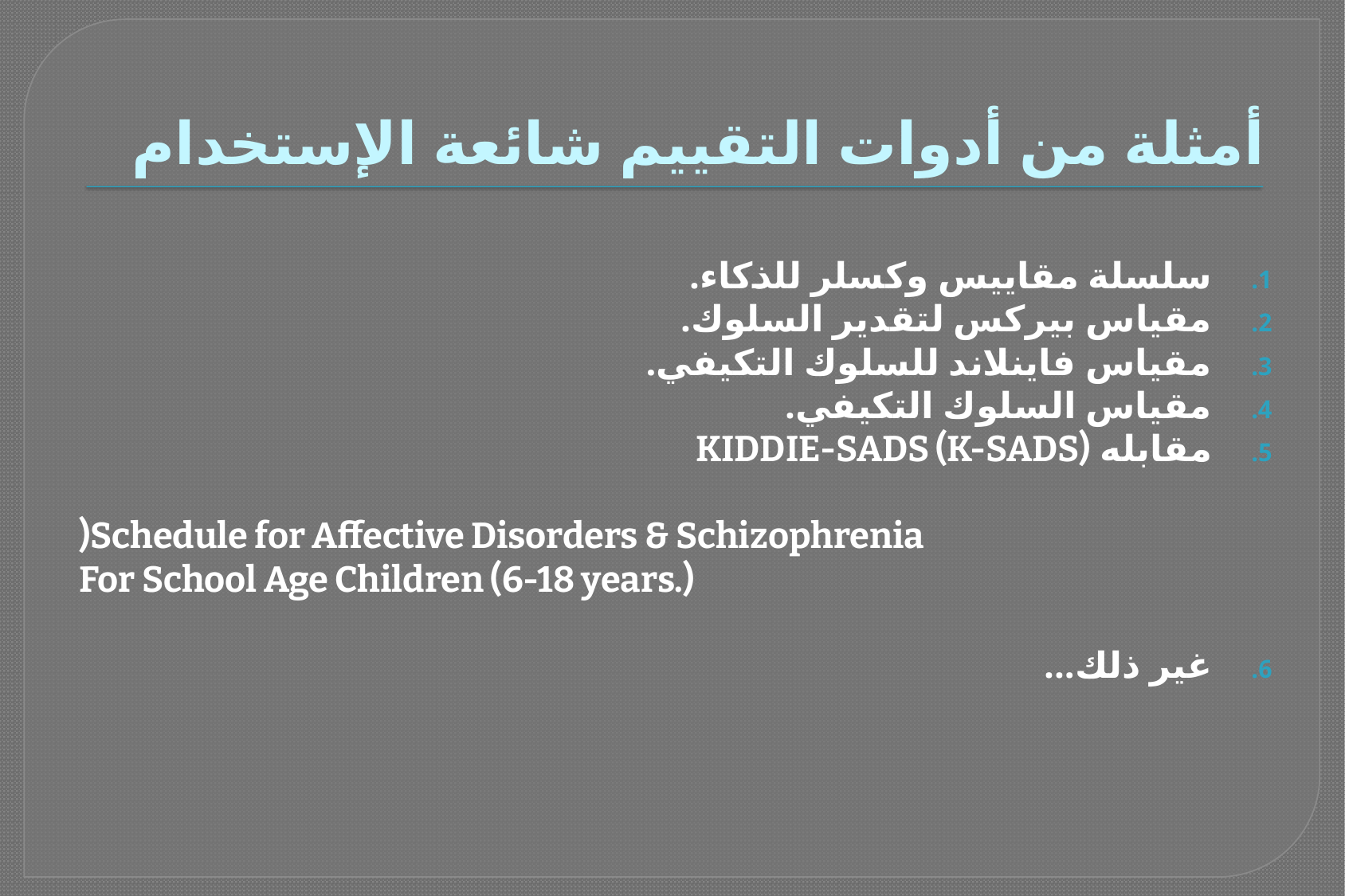

# أمثلة من أدوات التقييم شائعة الإستخدام
سلسلة مقاييس وكسلر للذكاء.
مقياس بيركس لتقدير السلوك.
مقياس فاينلاند للسلوك التكيفي.
مقياس السلوك التكيفي.
مقابله KIDDIE-SADS (K-SADS)

)Schedule for Affective Disorders & Schizophrenia
For School Age Children (6-18 years.)

غير ذلك...